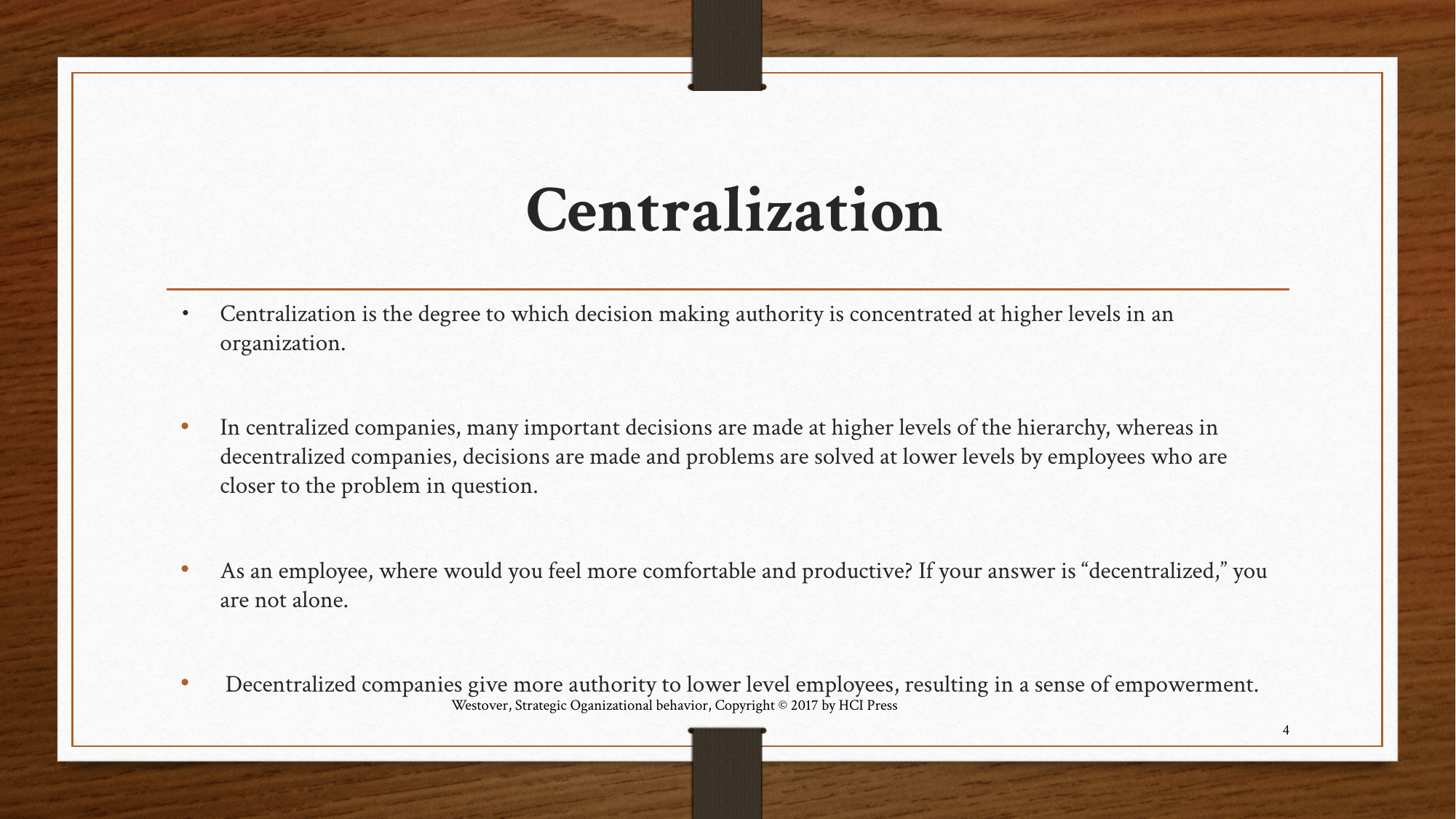

# Centralization
Centralization is the degree to which decision making authority is concentrated at higher levels in an organization.

In centralized companies, many important decisions are made at higher levels of the hierarchy, whereas in decentralized companies, decisions are made and problems are solved at lower levels by employees who are closer to the problem in question.

As an employee, where would you feel more comfortable and productive? If your answer is “decentralized,” you are not alone.

 Decentralized companies give more authority to lower level employees, resulting in a sense of empowerment.
Westover, Strategic Oganizational behavior, Copyright © 2017 by HCI Press
4